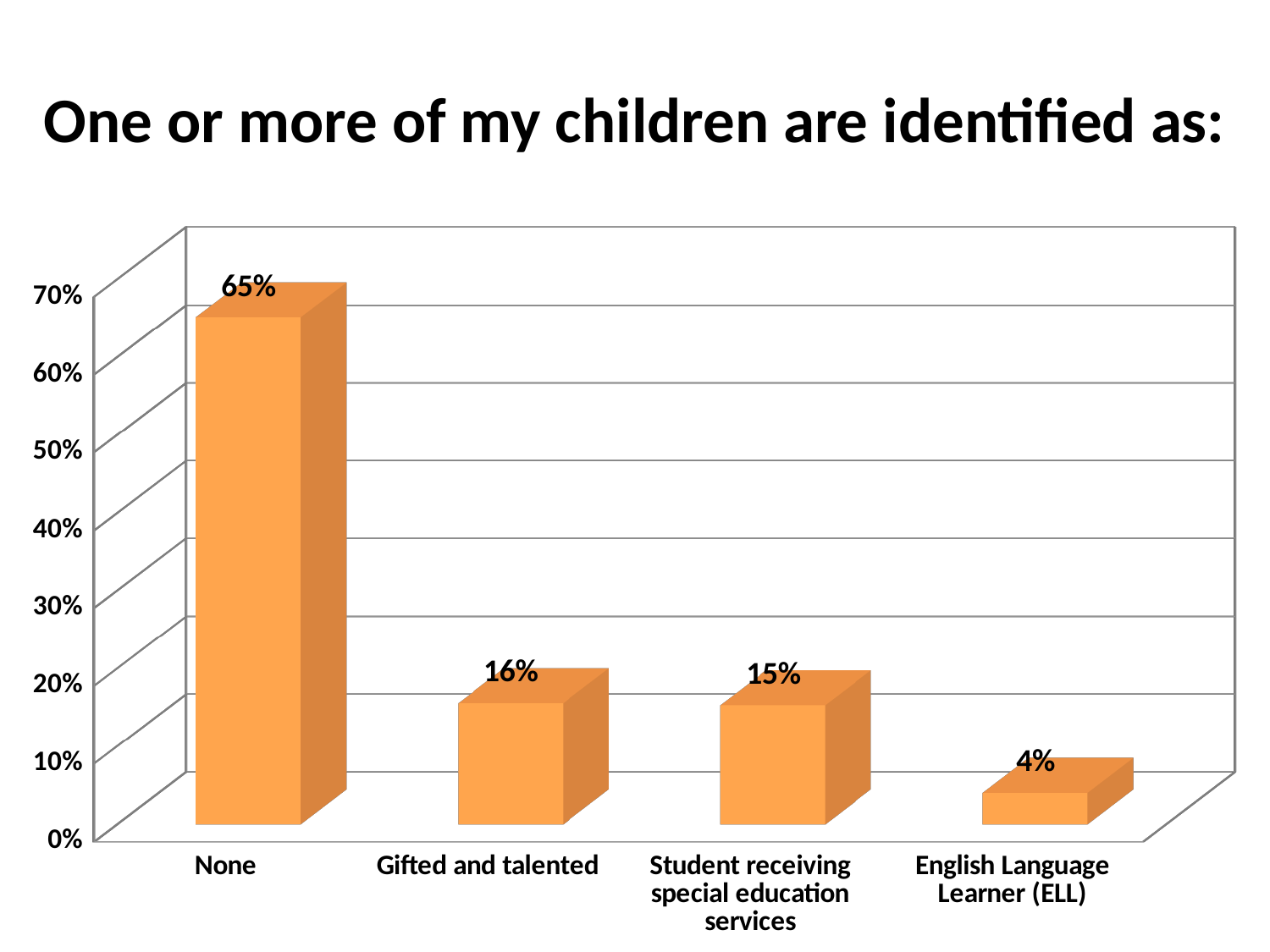

# One or more of my children are identified as:

[unsupported chart]